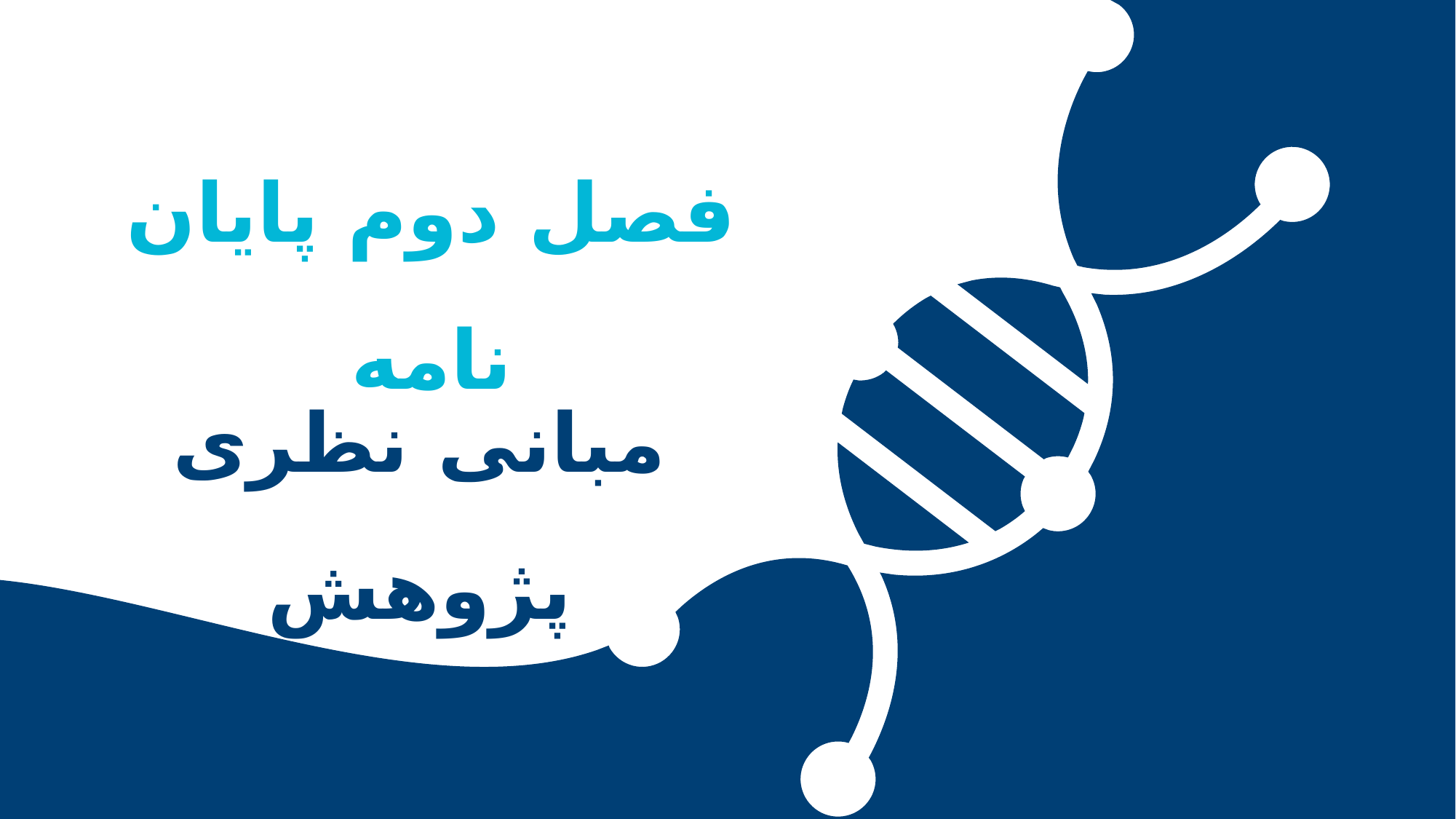

فصل دوم پایان نامه
مبانی نظری پژوهش